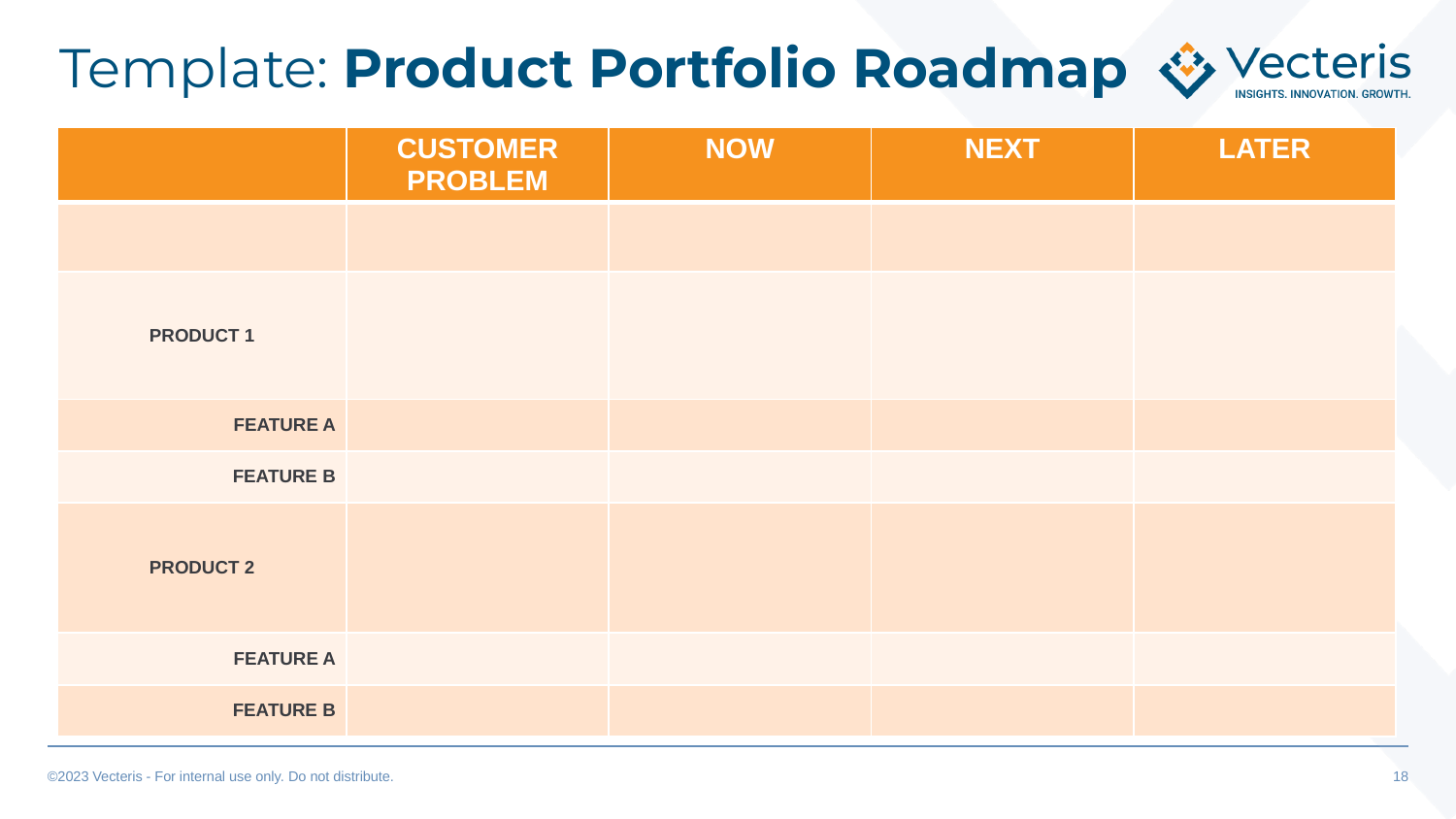

# Template: Product Portfolio Roadmap
|  | CUSTOMER PROBLEM | NOW | NEXT | LATER |
| --- | --- | --- | --- | --- |
|  |  |  |  |  |
| PRODUCT 1 |  |  |  |  |
| FEATURE A |  |  |  |  |
| FEATURE B |  |  |  |  |
| PRODUCT 2 |  |  |  |  |
| FEATURE A |  |  |  |  |
| FEATURE B |  |  |  |  |